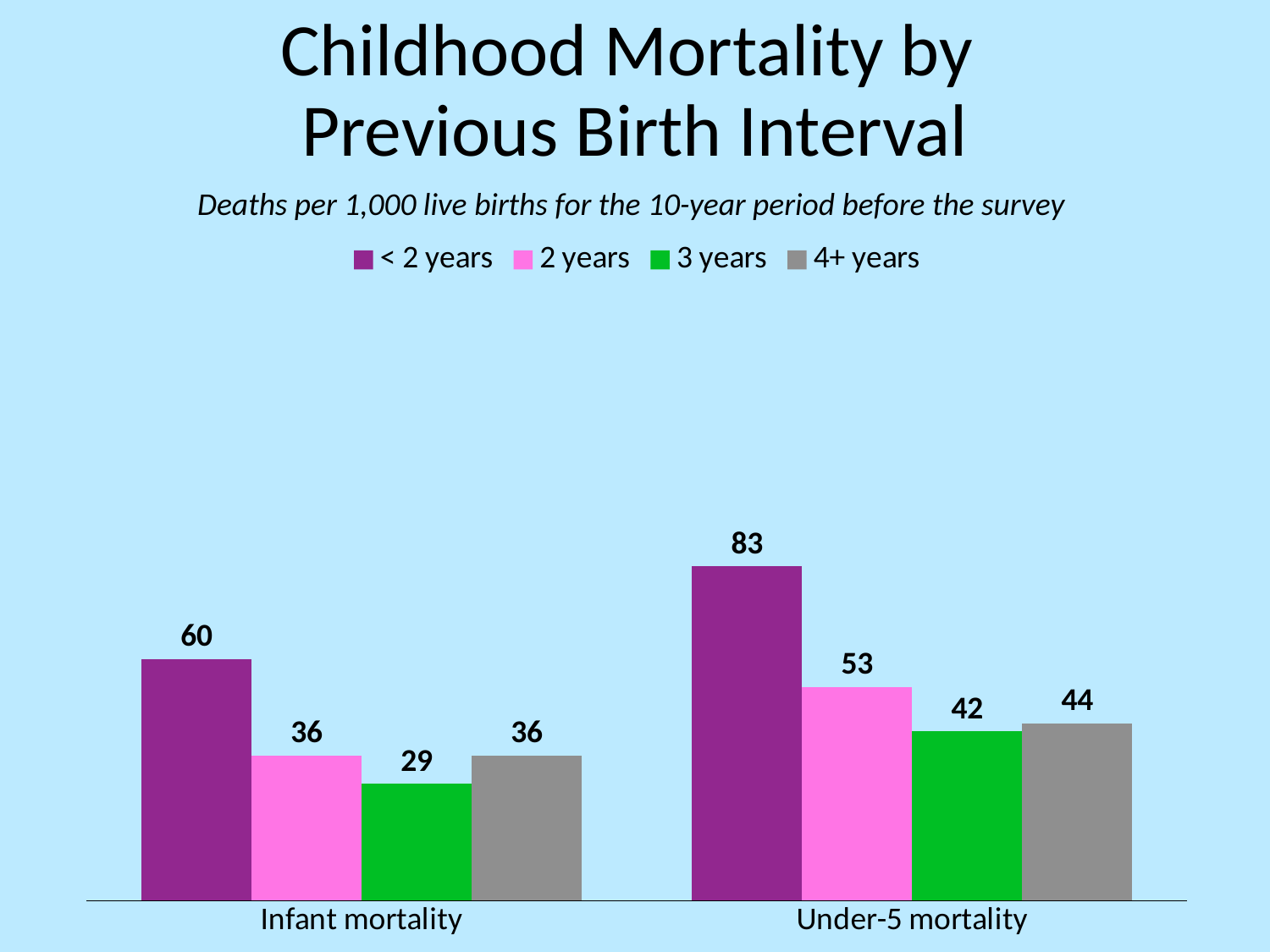

# Childhood Mortality by Previous Birth Interval
Deaths per 1,000 live births for the 10-year period before the survey

### Chart

| Category | < 2 years | 2 years | 3 years | 4+ years |
|---|---|---|---|---|
| Infant mortality | 60.0 | 36.0 | 29.0 | 36.0 |
| Under-5 mortality | 83.0 | 53.0 | 42.0 | 44.0 |